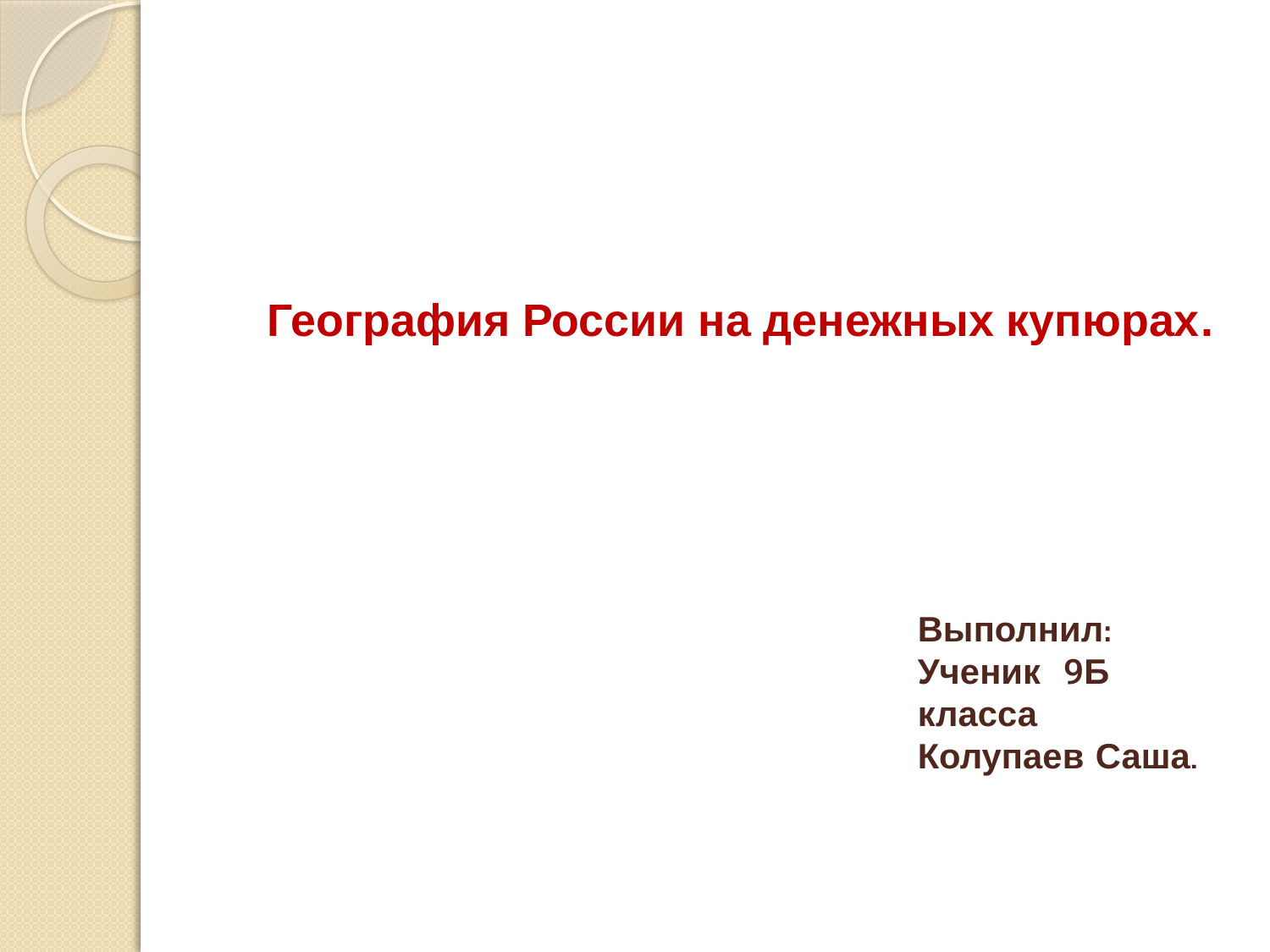

# География России на денежных купюрах.
Выполнил:
Ученик  9Б класса
Колупаев Саша.